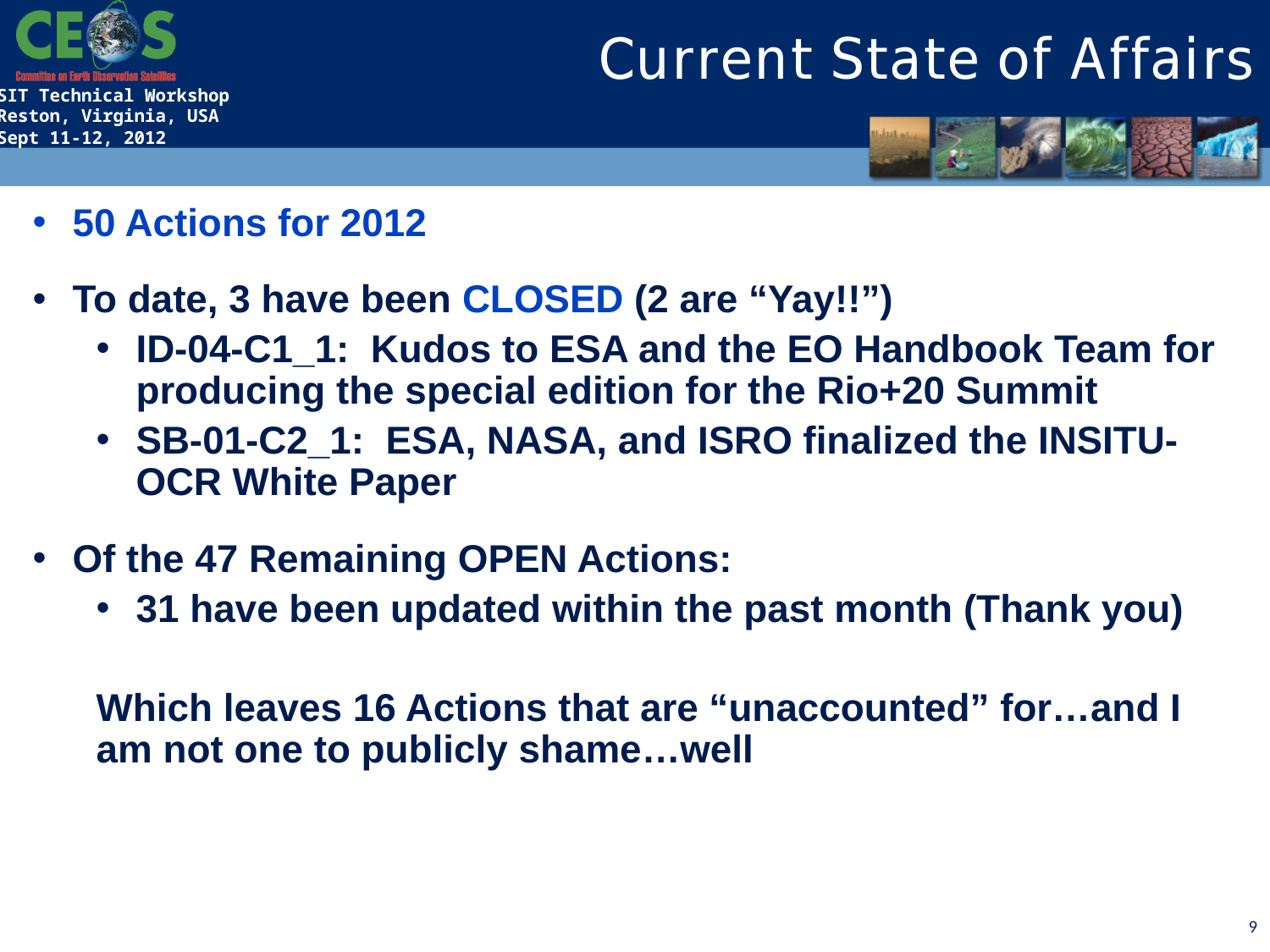

Current State of Affairs
50 Actions for 2012

To date, 3 have been CLOSED (2 are “Yay!!”)
ID-04-C1_1:  Kudos to ESA and the EO Handbook Team for producing the special edition for the Rio+20 Summit
SB-01-C2_1:  ESA, NASA, and ISRO finalized the INSITU-OCR White Paper

Of the 47 Remaining OPEN Actions:
31 have been updated within the past month (Thank you)

Which leaves 16 Actions that are “unaccounted” for…and I am not one to publicly shame…well

9